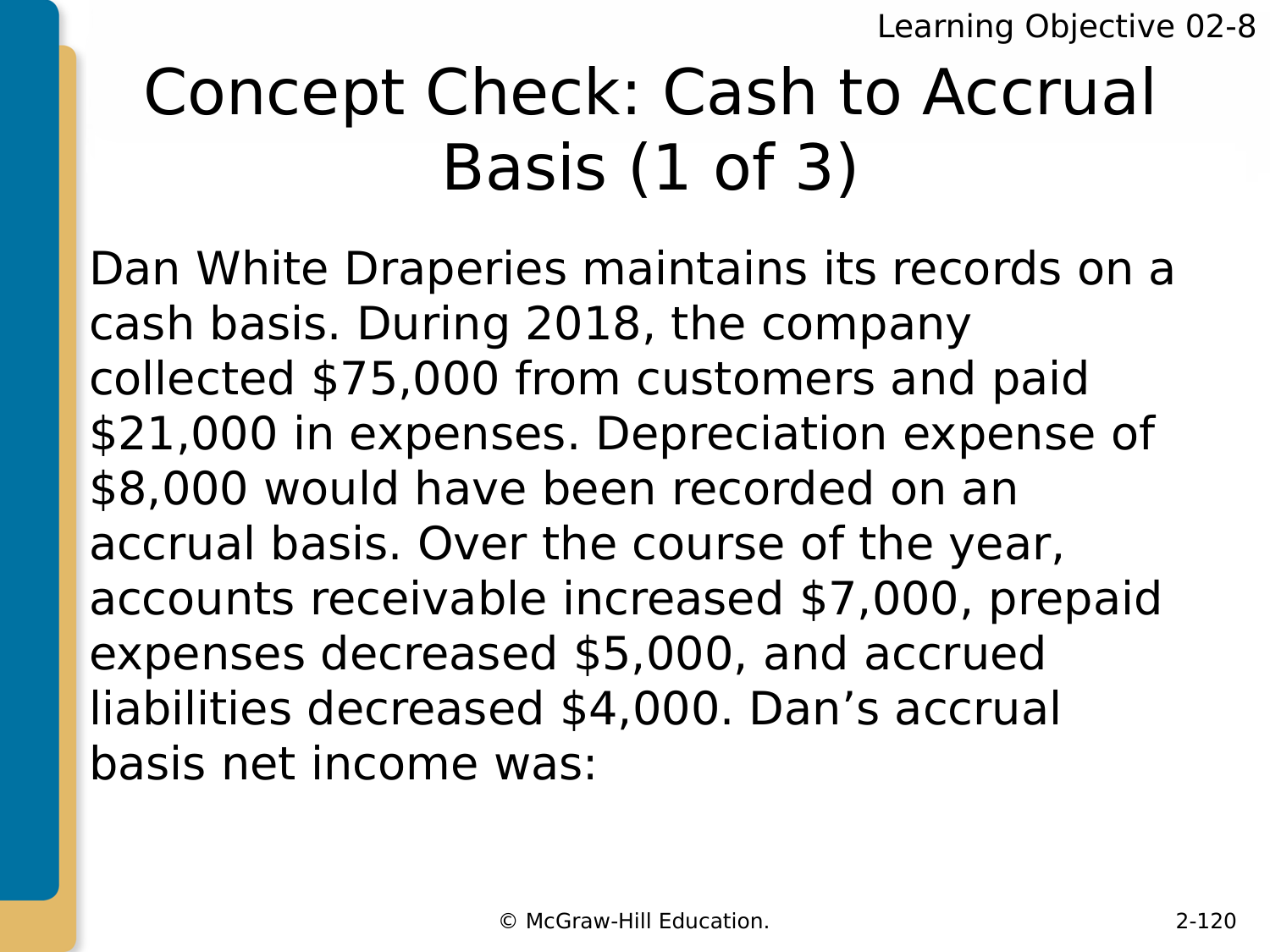

Learning Objective 02-8
# Concept Check: Cash to Accrual Basis (1 of 3)
Dan White Draperies maintains its records on a cash basis. During 2018, the company collected $75,000 from customers and paid $21,000 in expenses. Depreciation expense of $8,000 would have been recorded on an accrual basis. Over the course of the year, accounts receivable increased $7,000, prepaid expenses decreased $5,000, and accrued liabilities decreased $4,000. Dan’s accrual basis net income was: